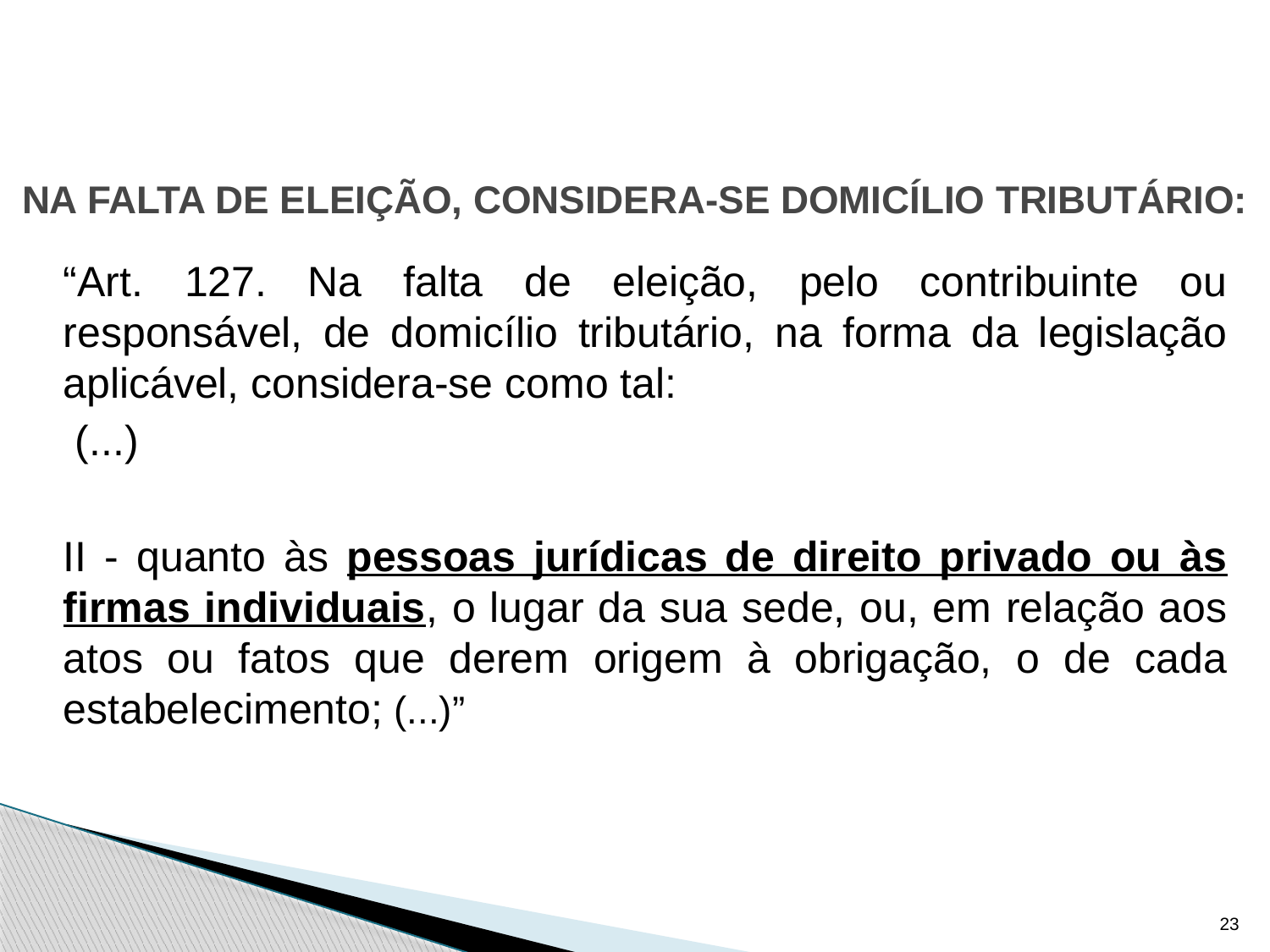

# NA FALTA DE ELEIÇÃO, CONSIDERA-SE DOMICÍLIO TRIBUTÁRIO:
	“Art. 127. Na falta de eleição, pelo contribuinte ou responsável, de domicílio tributário, na forma da legislação aplicável, considera-se como tal:
	 (...)

	II - quanto às pessoas jurídicas de direito privado ou às firmas individuais, o lugar da sua sede, ou, em relação aos atos ou fatos que derem origem à obrigação, o de cada estabelecimento; (...)”

23